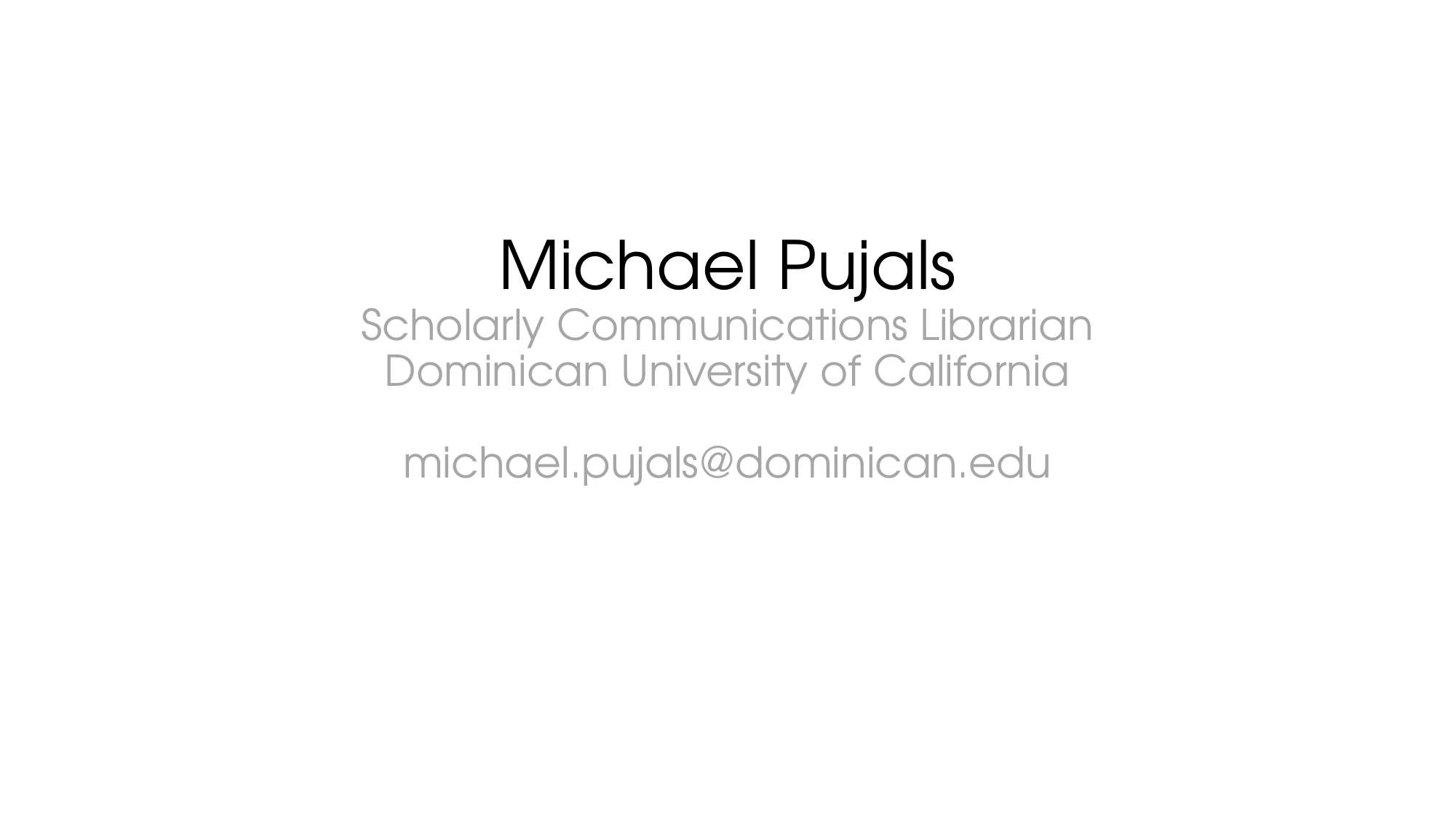

# Michael Pujals Scholarly Communications Librarian Dominican University of California michael.pujals@dominican.edu